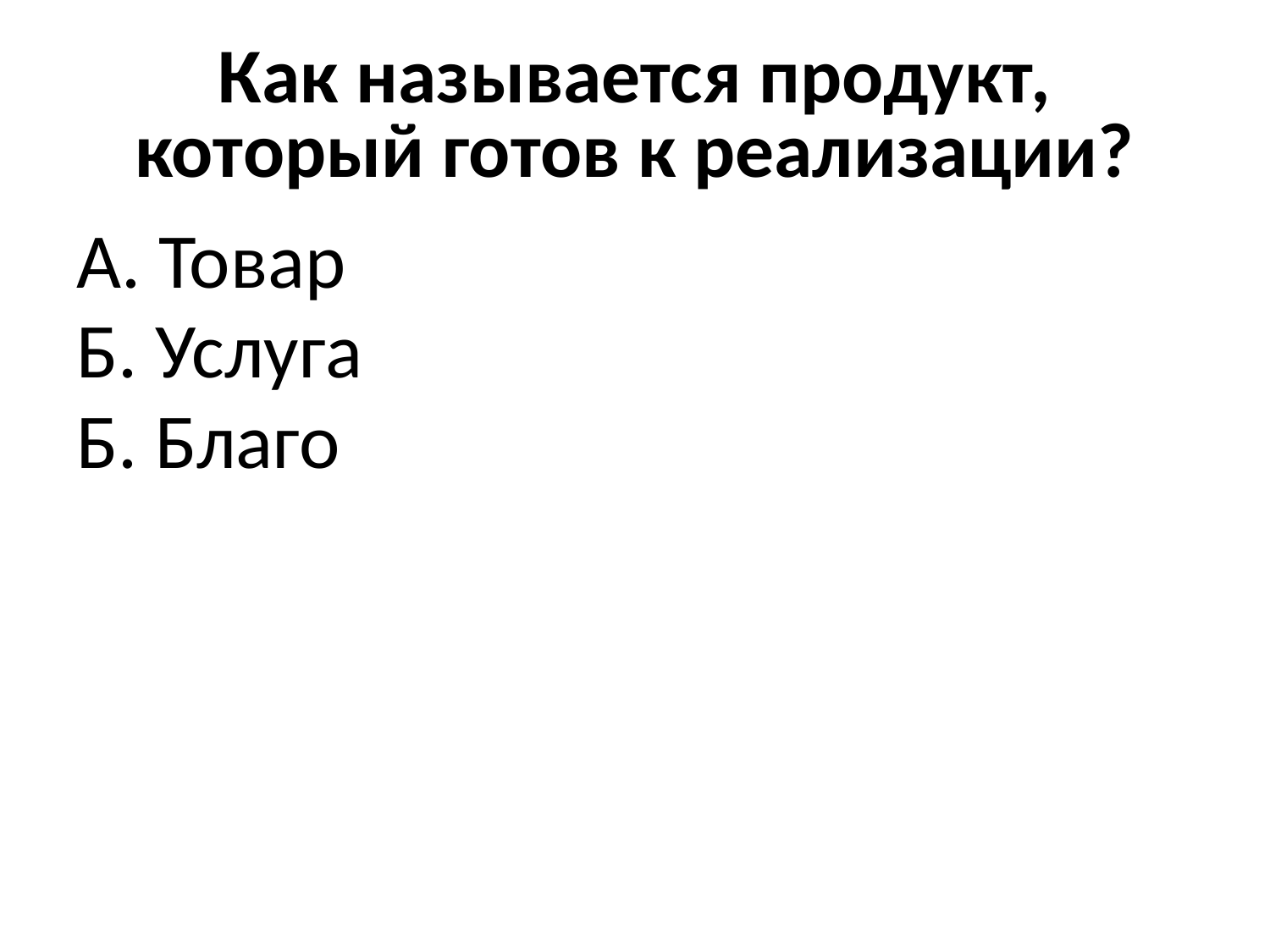

# Как называется продукт, который готов к реализации?
А. Товар
Б. Услуга
Б. Благо